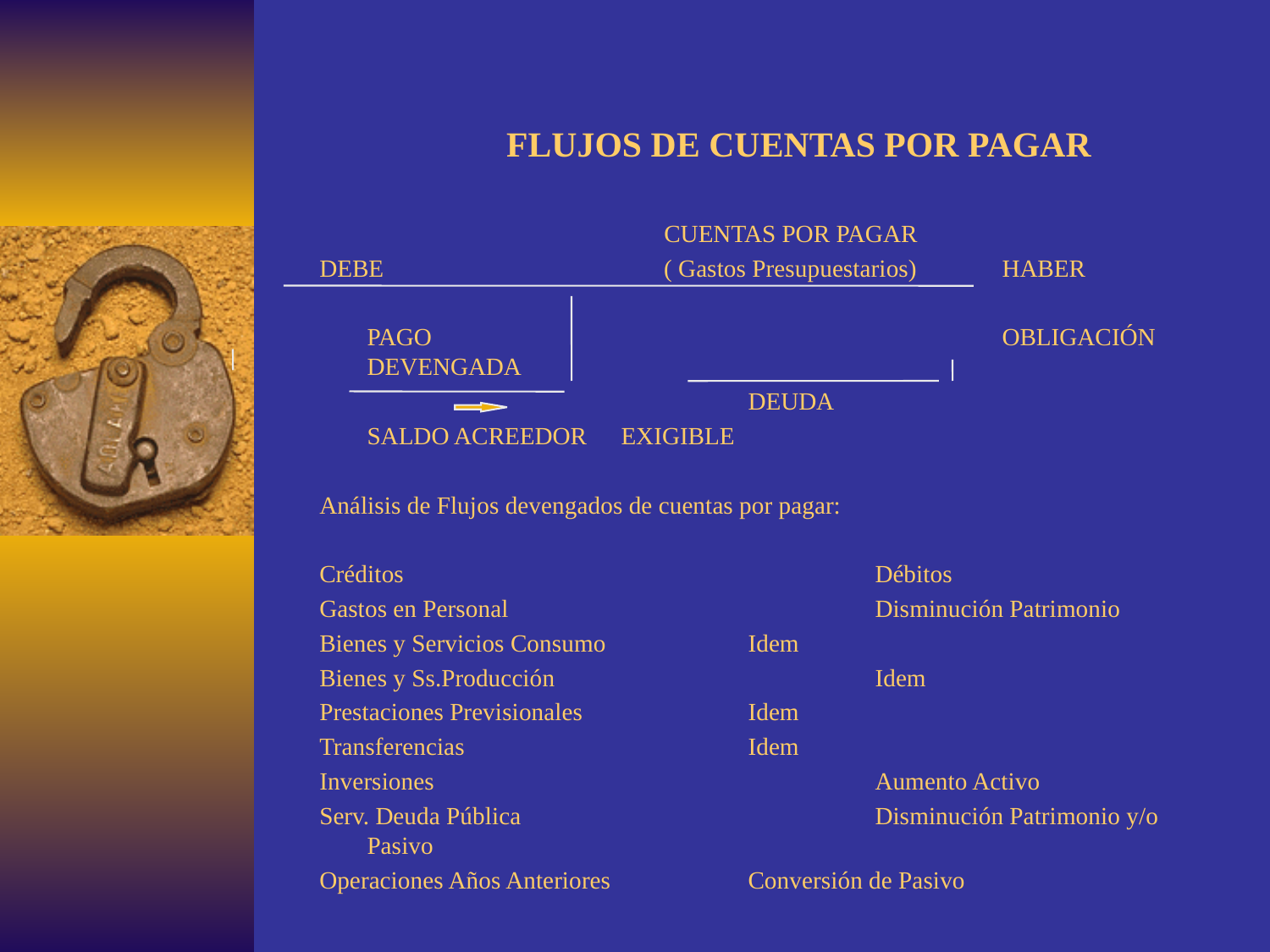

# FLUJOS DE CUENTAS POR PAGAR
			       CUENTAS POR PAGAR
DEBE		       ( Gastos Presupuestarios)	HABER

	PAGO					OBLIGACIÓN DEVENGADA
				DEUDA
	SALDO ACREEDOR	EXIGIBLE

Análisis de Flujos devengados de cuentas por pagar:

Créditos				Débitos
Gastos en Personal			Disminución Patrimonio
Bienes y Servicios Consumo		Idem
Bienes y Ss.Producción			Idem
Prestaciones Previsionales		Idem
Transferencias			Idem
Inversiones				Aumento Activo
Serv. Deuda Pública			Disminución Patrimonio y/o Pasivo
Operaciones Años Anteriores		Conversión de Pasivo